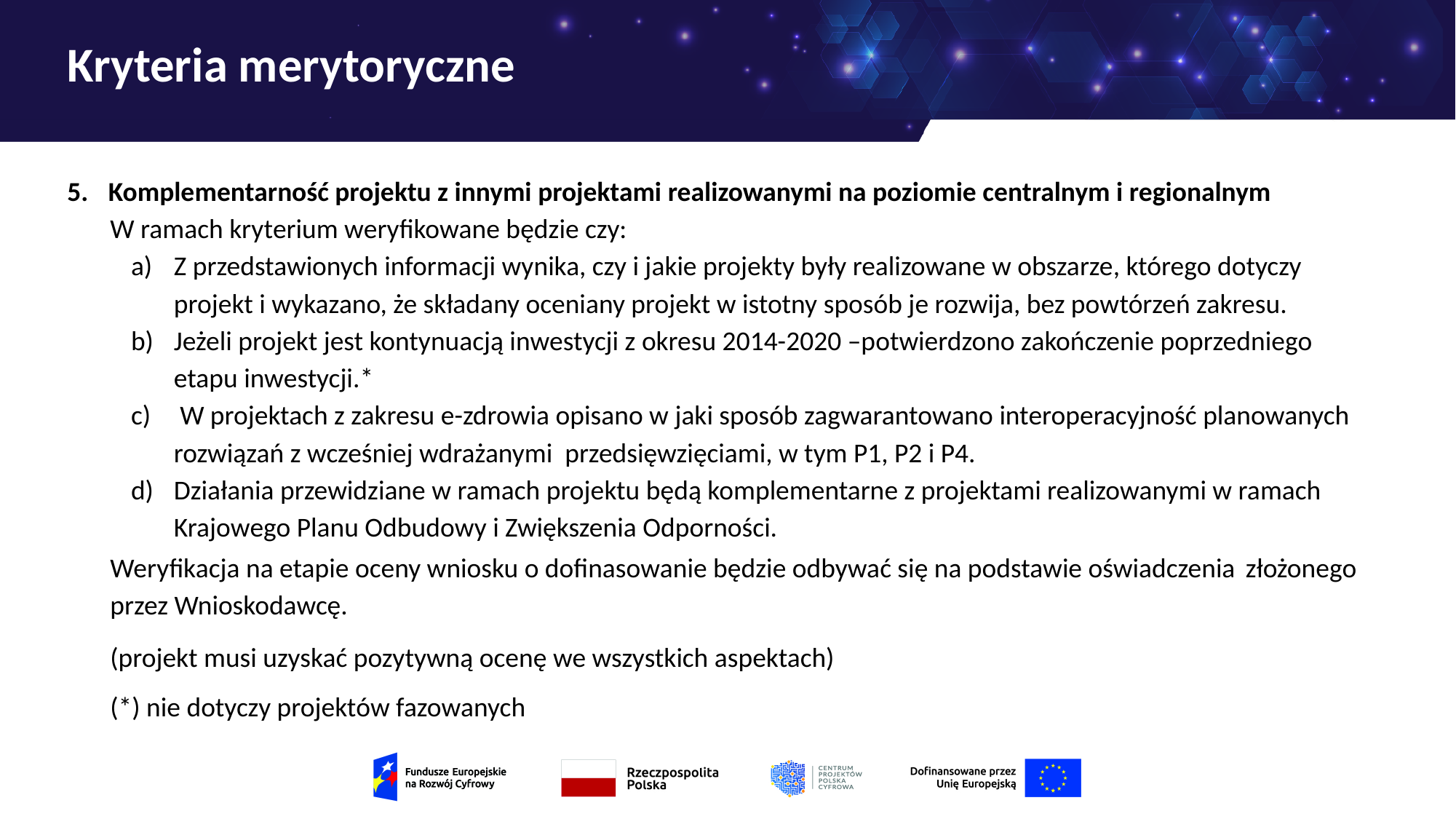

# Kryteria merytoryczne
Komplementarność projektu z innymi projektami realizowanymi na poziomie centralnym i regionalnym
W ramach kryterium weryfikowane będzie czy:
Z przedstawionych informacji wynika, czy i jakie projekty były realizowane w obszarze, którego dotyczy projekt i wykazano, że składany oceniany projekt w istotny sposób je rozwija, bez powtórzeń zakresu.
Jeżeli projekt jest kontynuacją inwestycji z okresu 2014-2020 –potwierdzono zakończenie poprzedniego etapu inwestycji.*
 W projektach z zakresu e-zdrowia opisano w jaki sposób zagwarantowano interoperacyjność planowanych rozwiązań z wcześniej wdrażanymi  przedsięwzięciami, w tym P1, P2 i P4.
Działania przewidziane w ramach projektu będą komplementarne z projektami realizowanymi w ramach Krajowego Planu Odbudowy i Zwiększenia Odporności.
Weryfikacja na etapie oceny wniosku o dofinasowanie będzie odbywać się na podstawie oświadczenia złożonego przez Wnioskodawcę.
(projekt musi uzyskać pozytywną ocenę we wszystkich aspektach)
(*) nie dotyczy projektów fazowanych